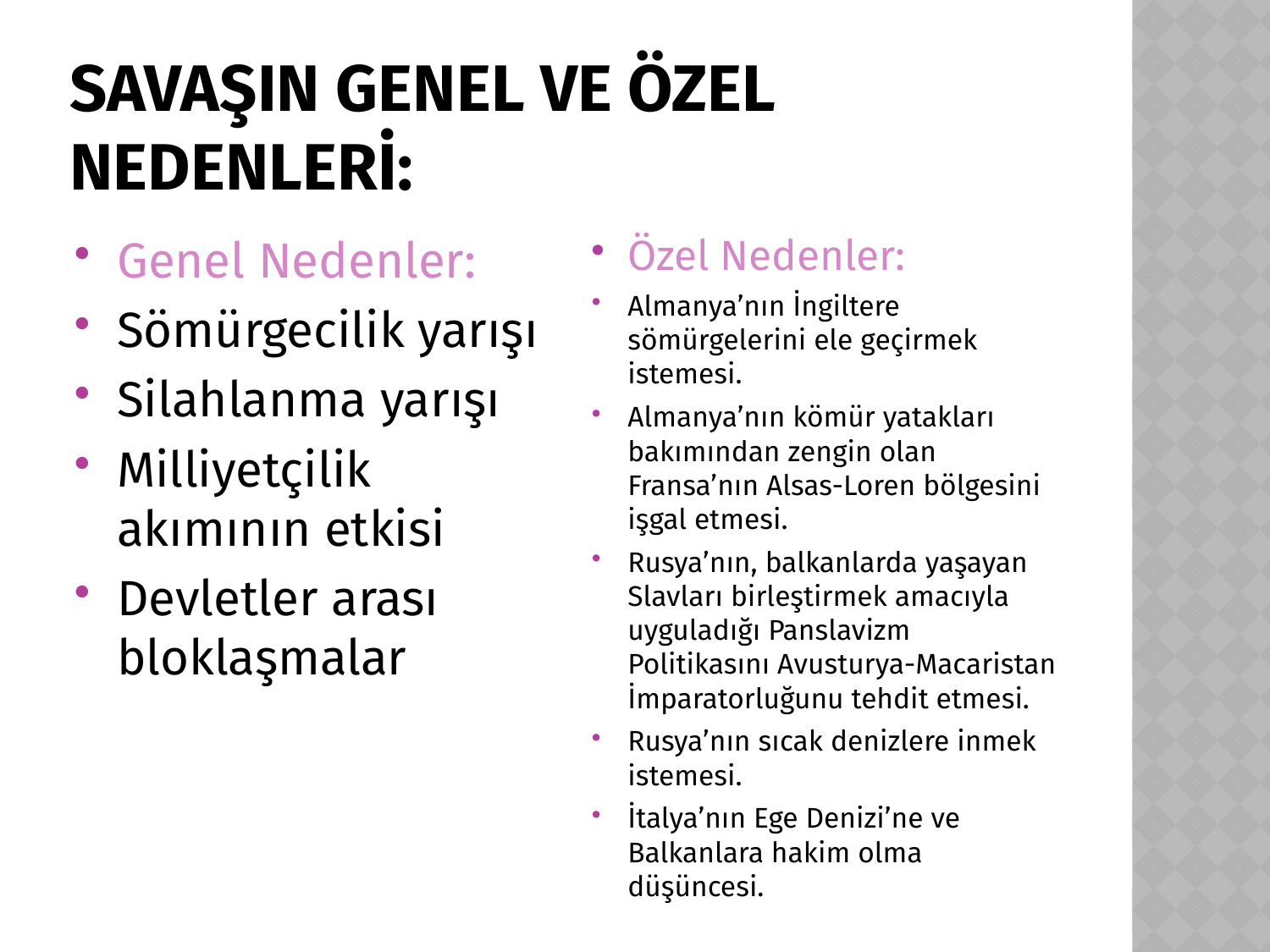

# Savaşın genel ve özel nedenleri:
Genel Nedenler:
Sömürgecilik yarışı
Silahlanma yarışı
Milliyetçilik akımının etkisi
Devletler arası bloklaşmalar
Özel Nedenler:
Almanya’nın İngiltere sömürgelerini ele geçirmek istemesi.
Almanya’nın kömür yatakları bakımından zengin olan Fransa’nın Alsas-Loren bölgesini işgal etmesi.
Rusya’nın, balkanlarda yaşayan Slavları birleştirmek amacıyla uyguladığı Panslavizm Politikasını Avusturya-Macaristan İmparatorluğunu tehdit etmesi.
Rusya’nın sıcak denizlere inmek istemesi.
İtalya’nın Ege Denizi’ne ve Balkanlara hakim olma düşüncesi.